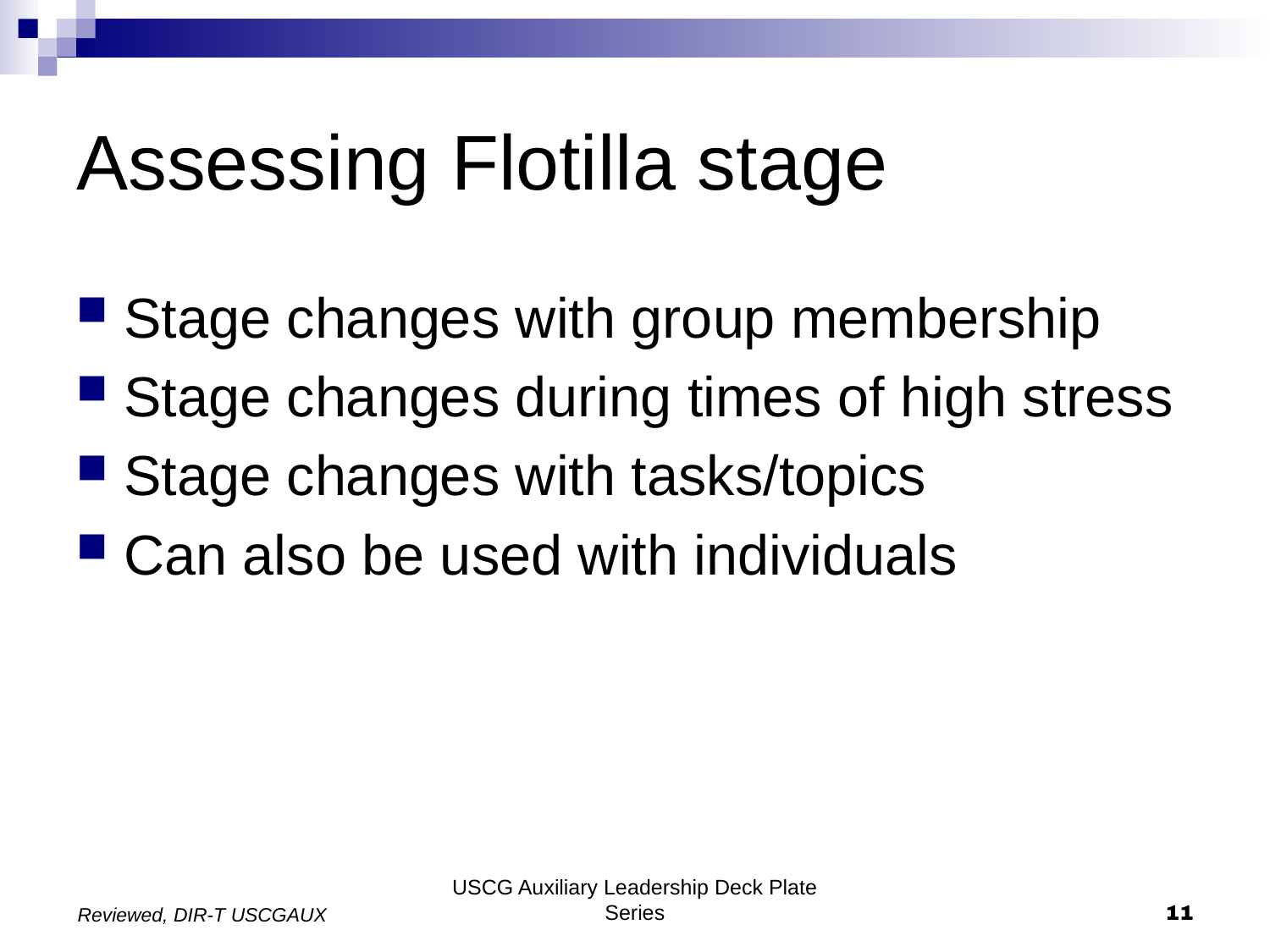

# Assessing Flotilla stage
Stage changes with group membership
Stage changes during times of high stress
Stage changes with tasks/topics
Can also be used with individuals
USCG Auxiliary Leadership Deck Plate Series
11
Reviewed, DIR-T USCGAUX